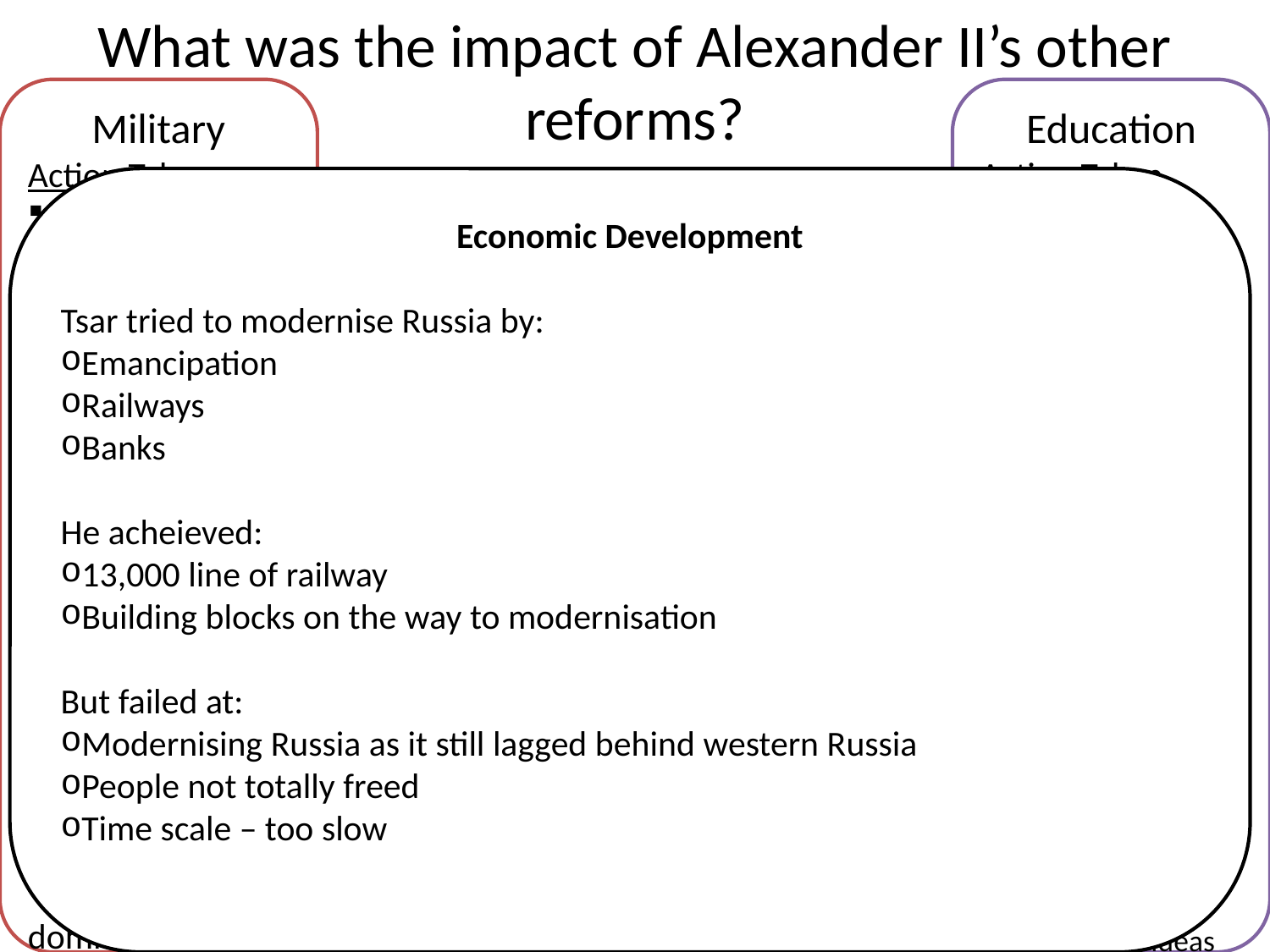

# What was the impact of Alexander II’s other reforms?
Military
Action Taken
Lowered conscription to 6years (was 25)
Improved training
Humane discipline
More efficient
Positives
Not forced to join
Military advanced
Negatives
Serfs unable to get higher ranks
Higher classes dominated

Education
Action Taken
Funded educational institutions
Positives
Schools open to all regardless of sex or class.
Aimed to help catch up with western modernised countries
Curriculum
Inspectors
More poor and women in unis
Negatives
Radical an militant thinkers increased/ revolutionary ideas

Judicial
Action Taken
Local courts set up
Made fairer system
Positives
Equality established – more chance of a fair trial - juries
Less judges giving into black mail
Negatives
Little chance of justice
No questioning
Everyone presumed guilty

Local Gov.
Action Taken
System of elected local councils
Electoral collages
Positives
Zhemstva (filled voids from emancipation), had a range of powers to make improvements e.g. To roads
Negatives
Votes – so nobility kept dominant
Democracy not achieved.
Short on money
Economic Development

Tsar tried to modernise Russia by:
Emancipation
Railways
Banks

He acheieved:
13,000 line of railway
Building blocks on the way to modernisation

But failed at:
Modernising Russia as it still lagged behind western Russia
People not totally freed
Time scale – too slow